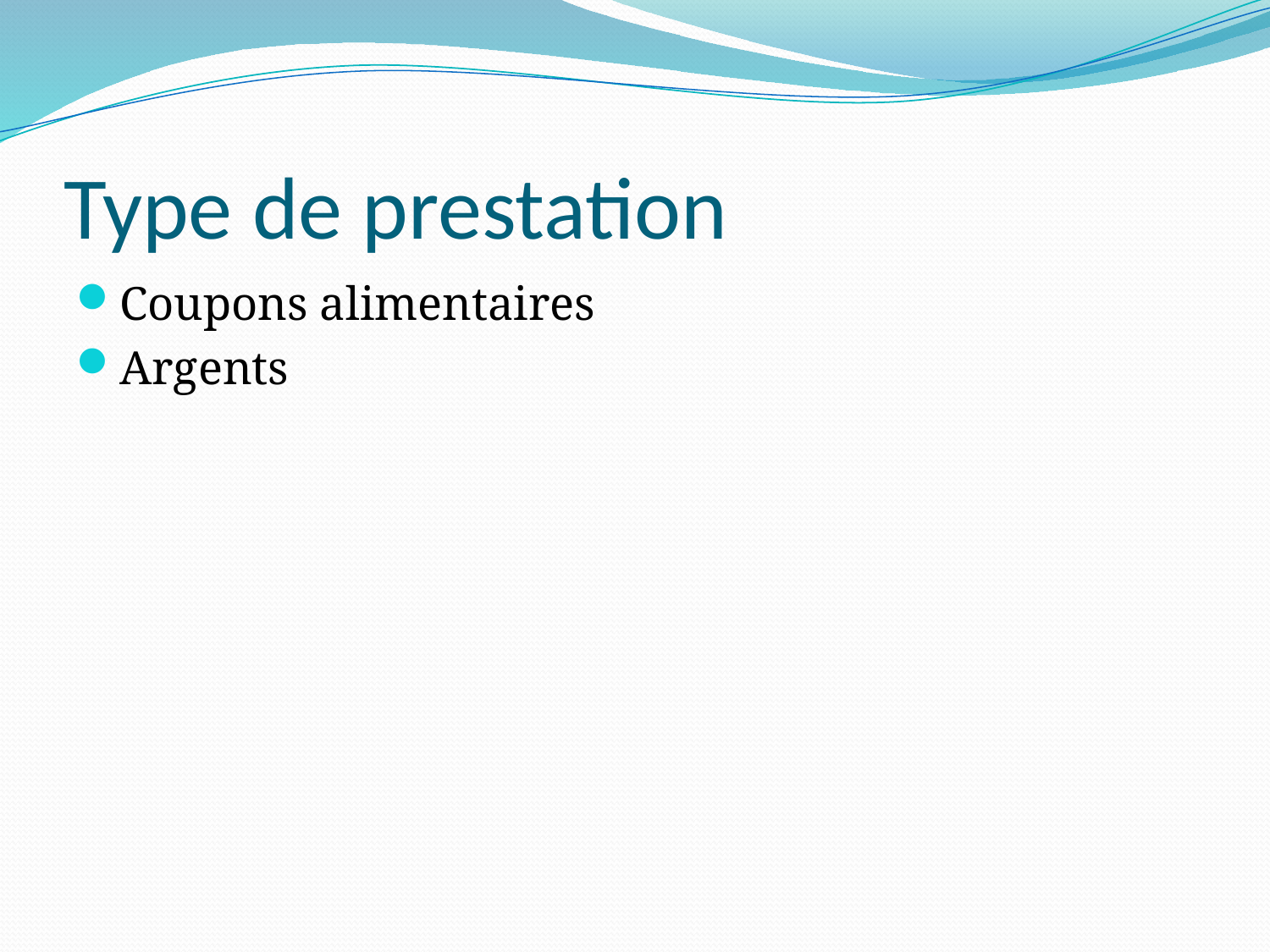

# Type de prestation
Coupons alimentaires
Argents